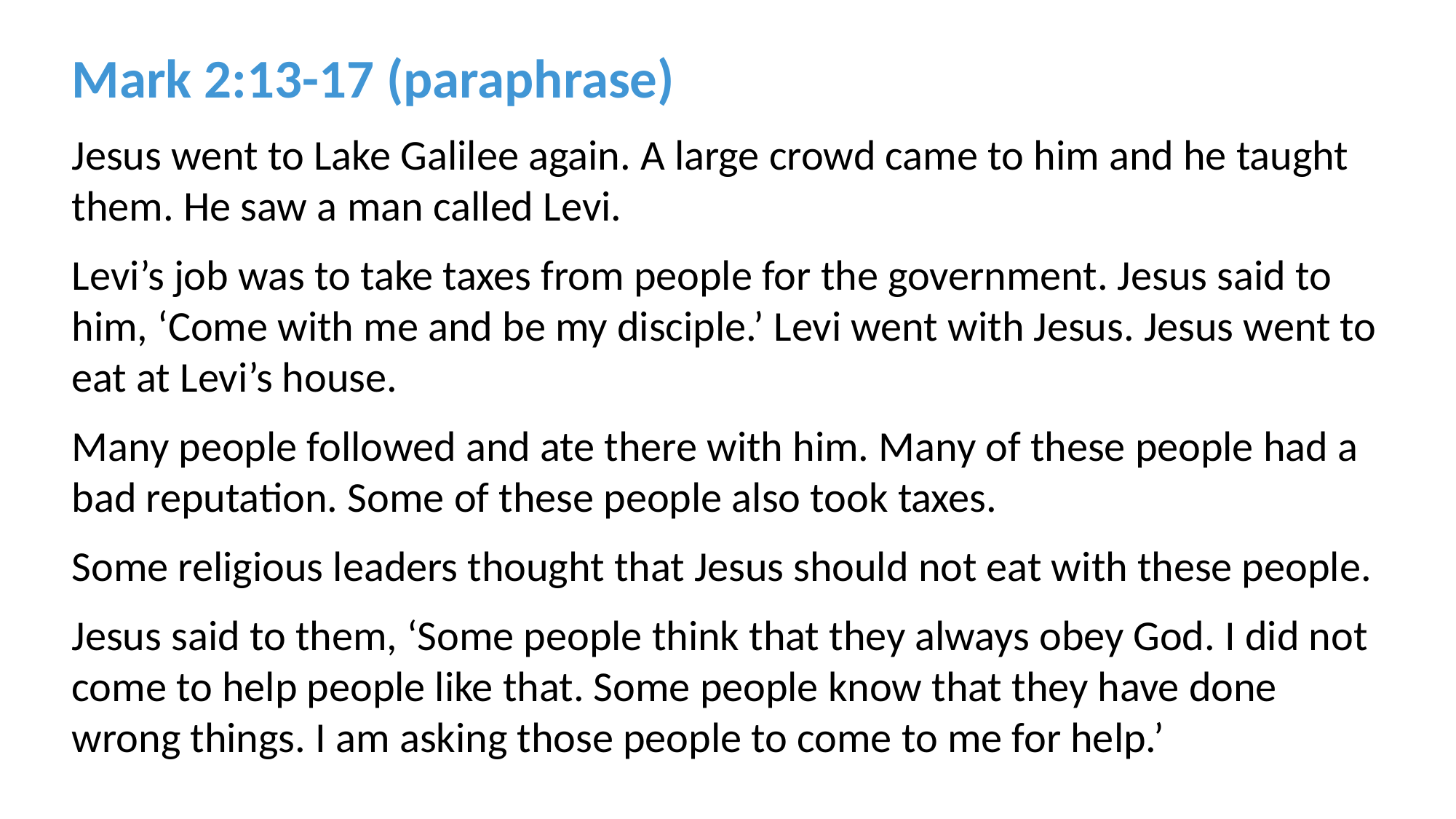

Mark 2:13-17 (paraphrase)
Jesus went to Lake Galilee again. A large crowd came to him and he taught them. He saw a man called Levi.
Levi’s job was to take taxes from people for the government. Jesus said to him, ‘Come with me and be my disciple.’ Levi went with Jesus. Jesus went to eat at Levi’s house.
Many people followed and ate there with him. Many of these people had a bad reputation. Some of these people also took taxes.
Some religious leaders thought that Jesus should not eat with these people.
Jesus said to them, ‘Some people think that they always obey God. I did not come to help people like that. Some people know that they have done wrong things. I am asking those people to come to me for help.’